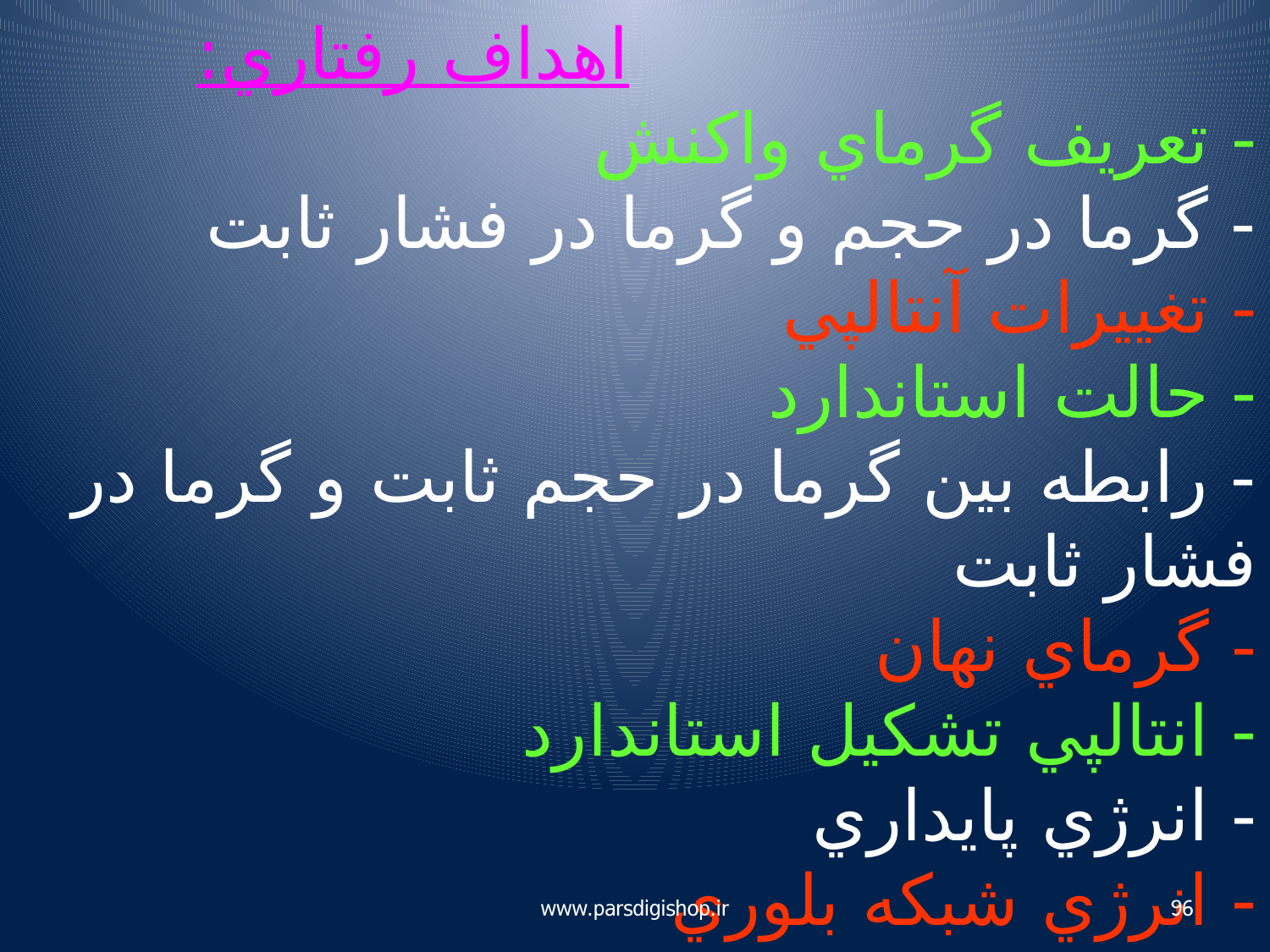

# اهداف رفتاري: - تعريف گرماي واكنش - گرما در حجم و گرما در فشار ثابت - تغييرات آنتالپي - حالت استاندارد - رابطه بين گرما در حجم ثابت و گرما در فشار ثابت - گرماي نهان - انتالپي تشكيل استاندارد - انرژي پايداري - انرژي شبكه بلوري
www.parsdigishop.ir
96